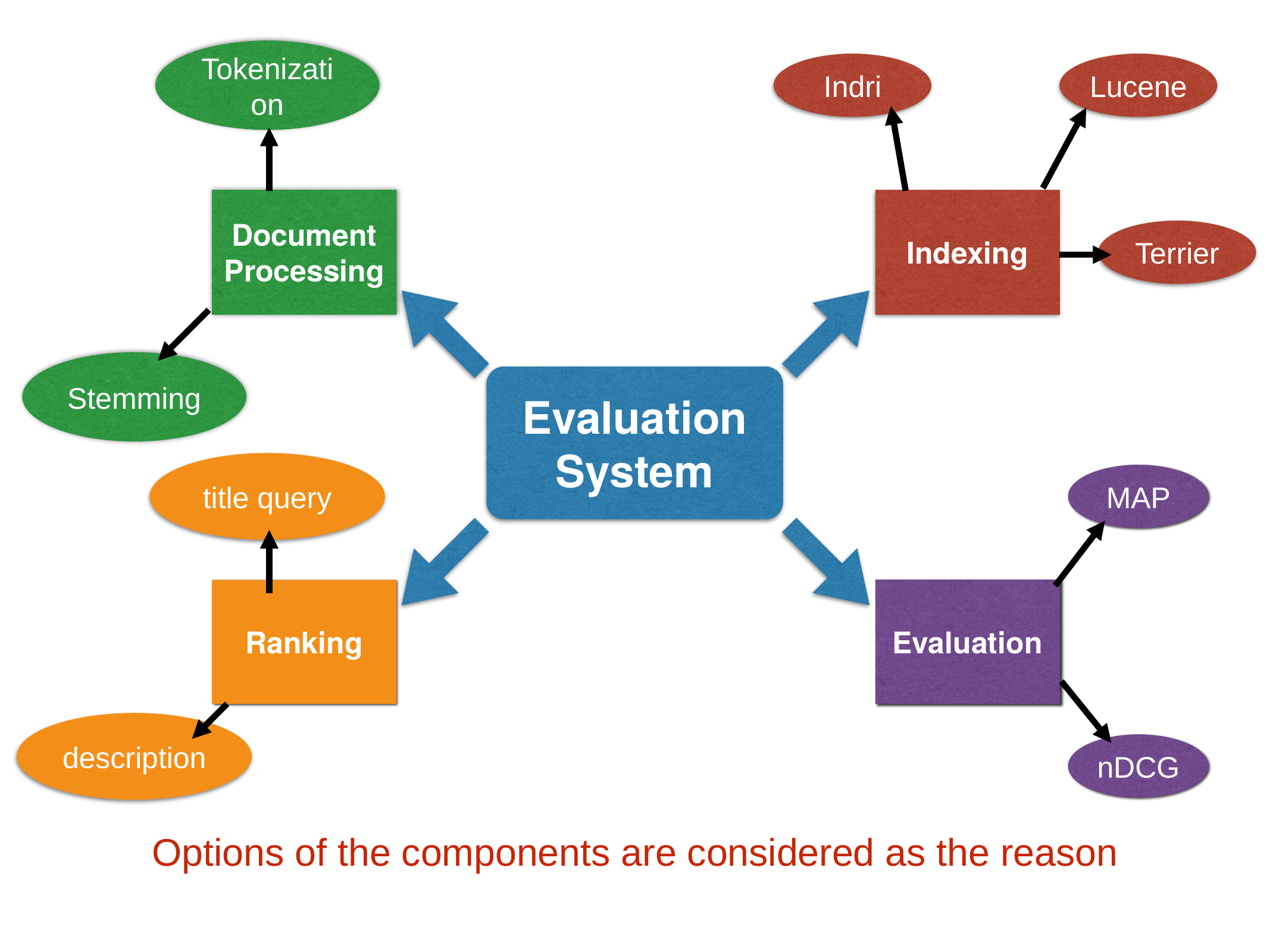

Tokenization
Indri
Lucene

Document Processing
Indexing
Terrier

Stemming
Evaluation System
title query
MAP

Ranking
Evaluation

description
nDCG
Options of the components are considered as the reason
99